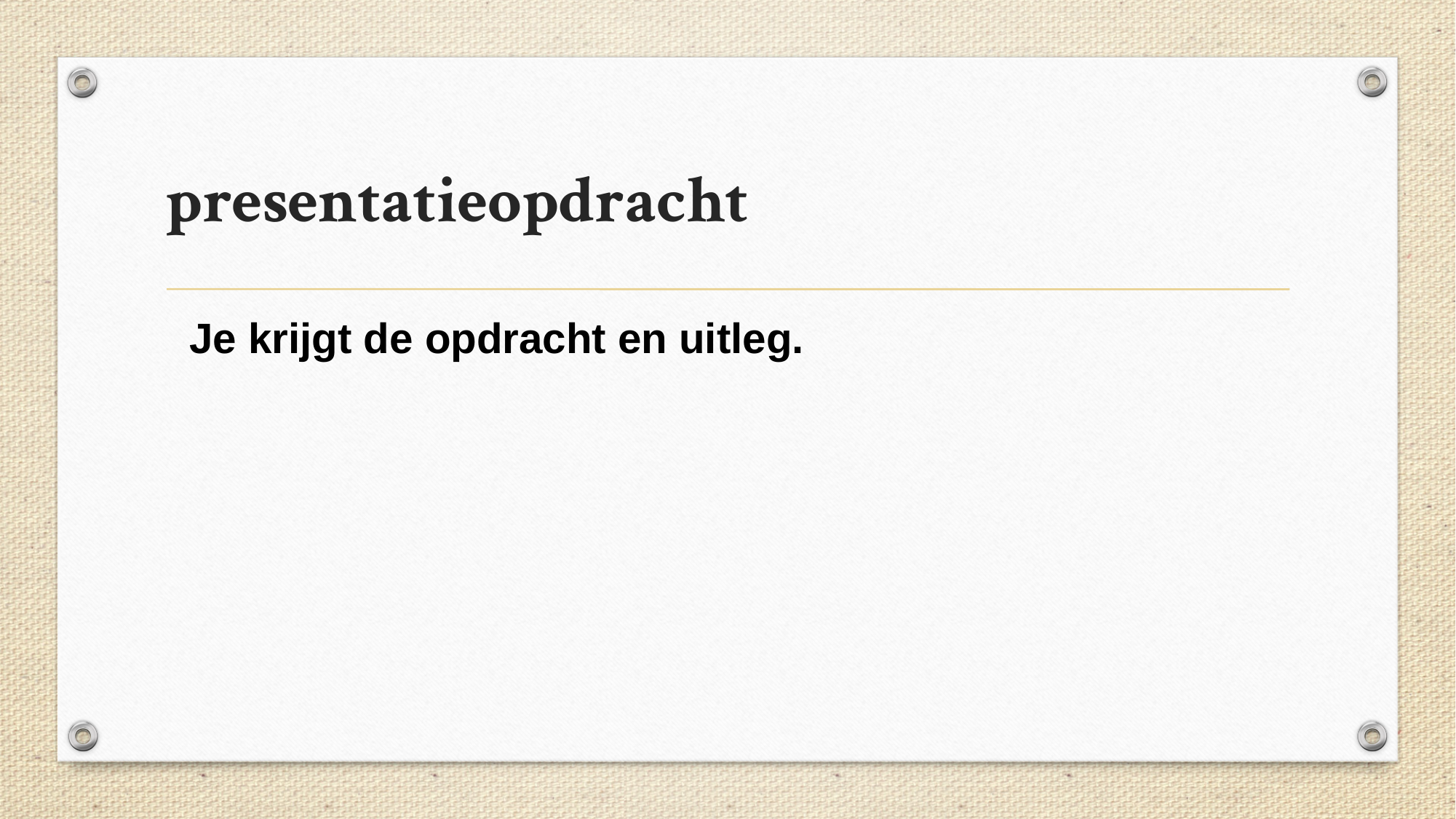

presentatieopdracht
  Je krijgt de opdracht en uitleg.